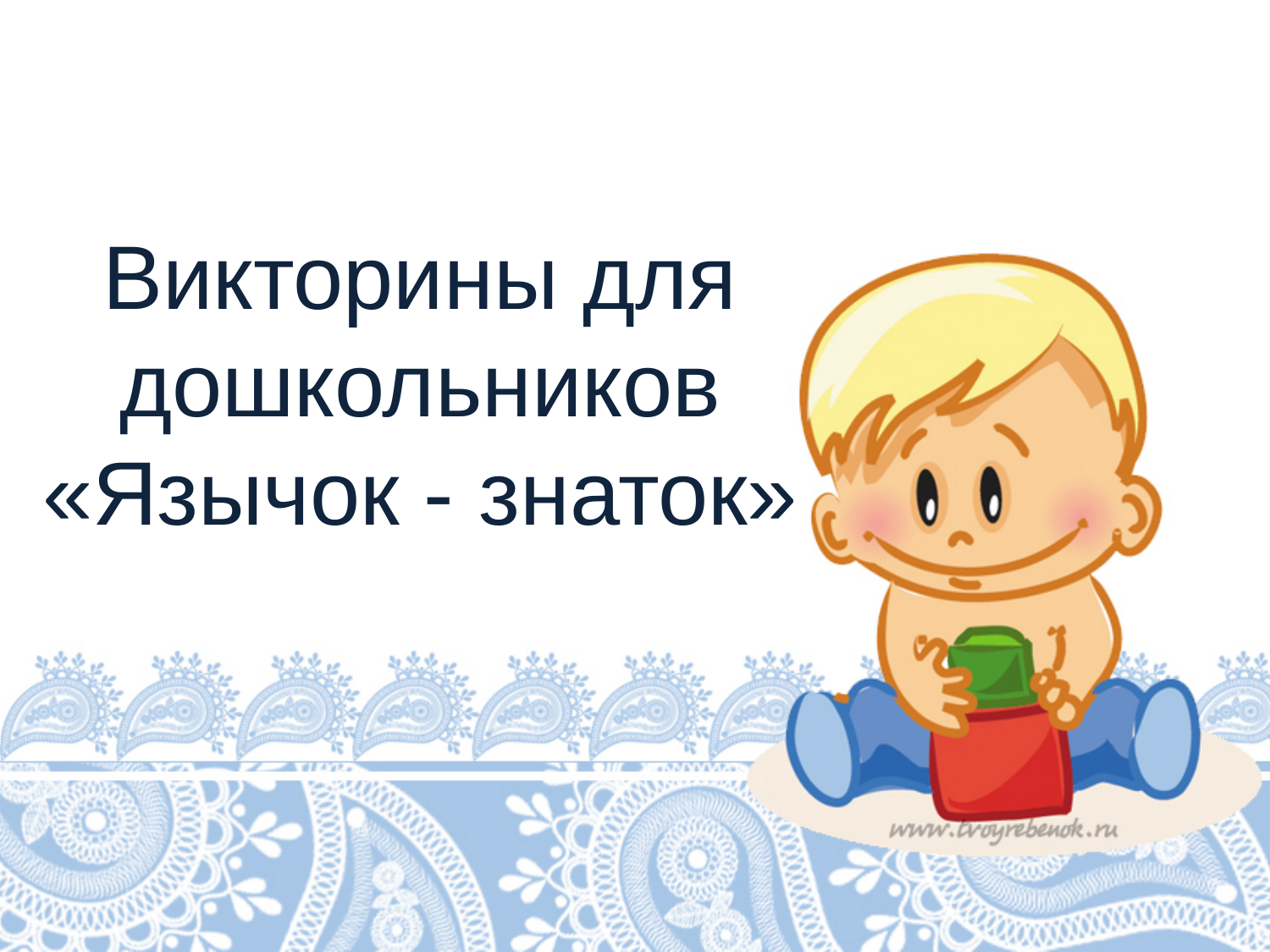

# Викторины для дошкольников «Язычок - знаток»